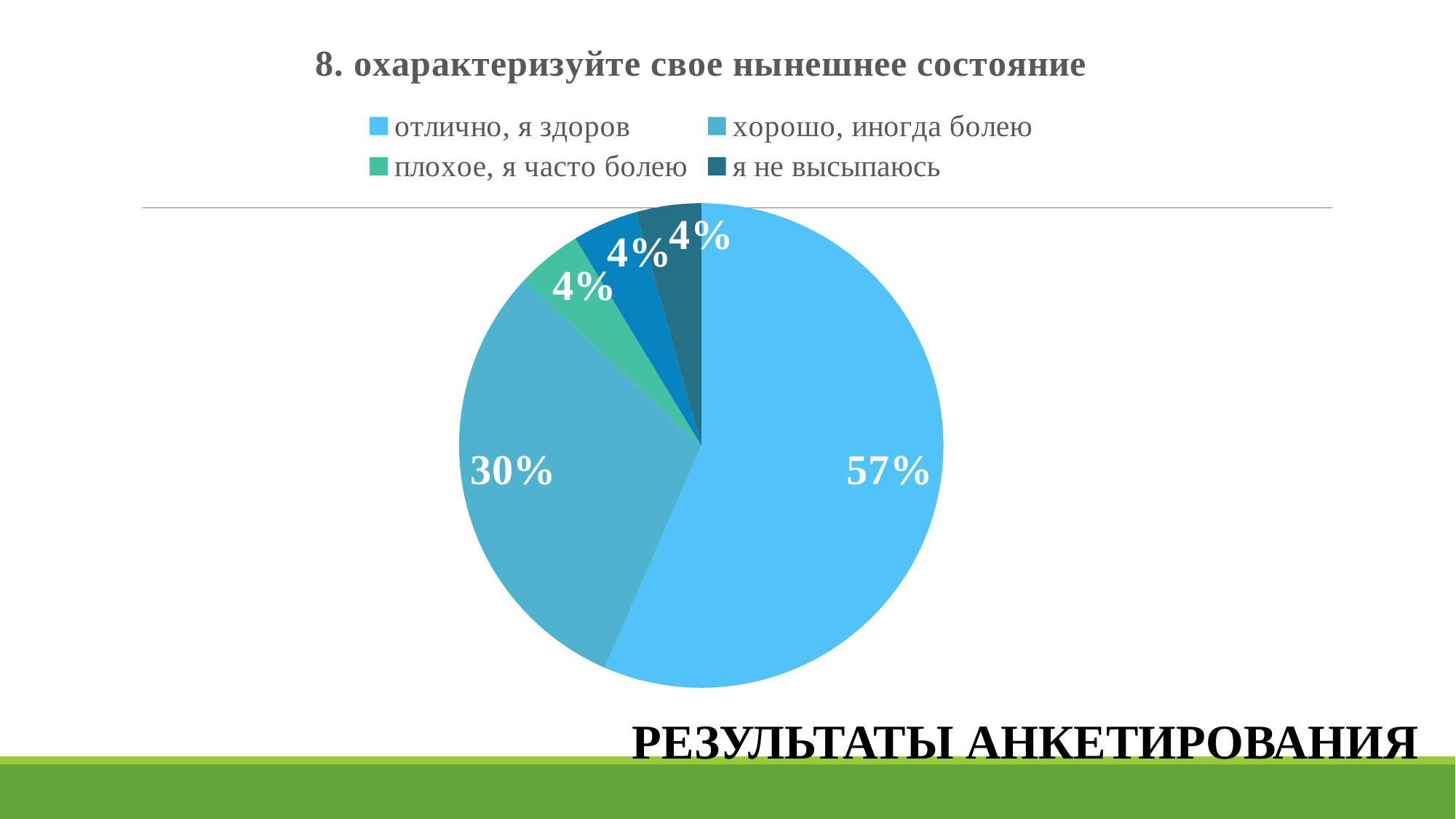

### Chart: 8. охарактеризуйте свое нынешнее состояние

| Category | Как часто Вы кушаете свежие овощи и фрукты? |
|---|---|
| отлично, я здоров | 13.0 |
| хорошо, иногда болею | 7.0 |
| плохое, я часто болею | 1.0 |
| нормально  | 1.0 |
| я не высыпаюсь | 1.0 |
РЕЗУЛЬТАТЫ АНКЕТИРОВАНИЯ